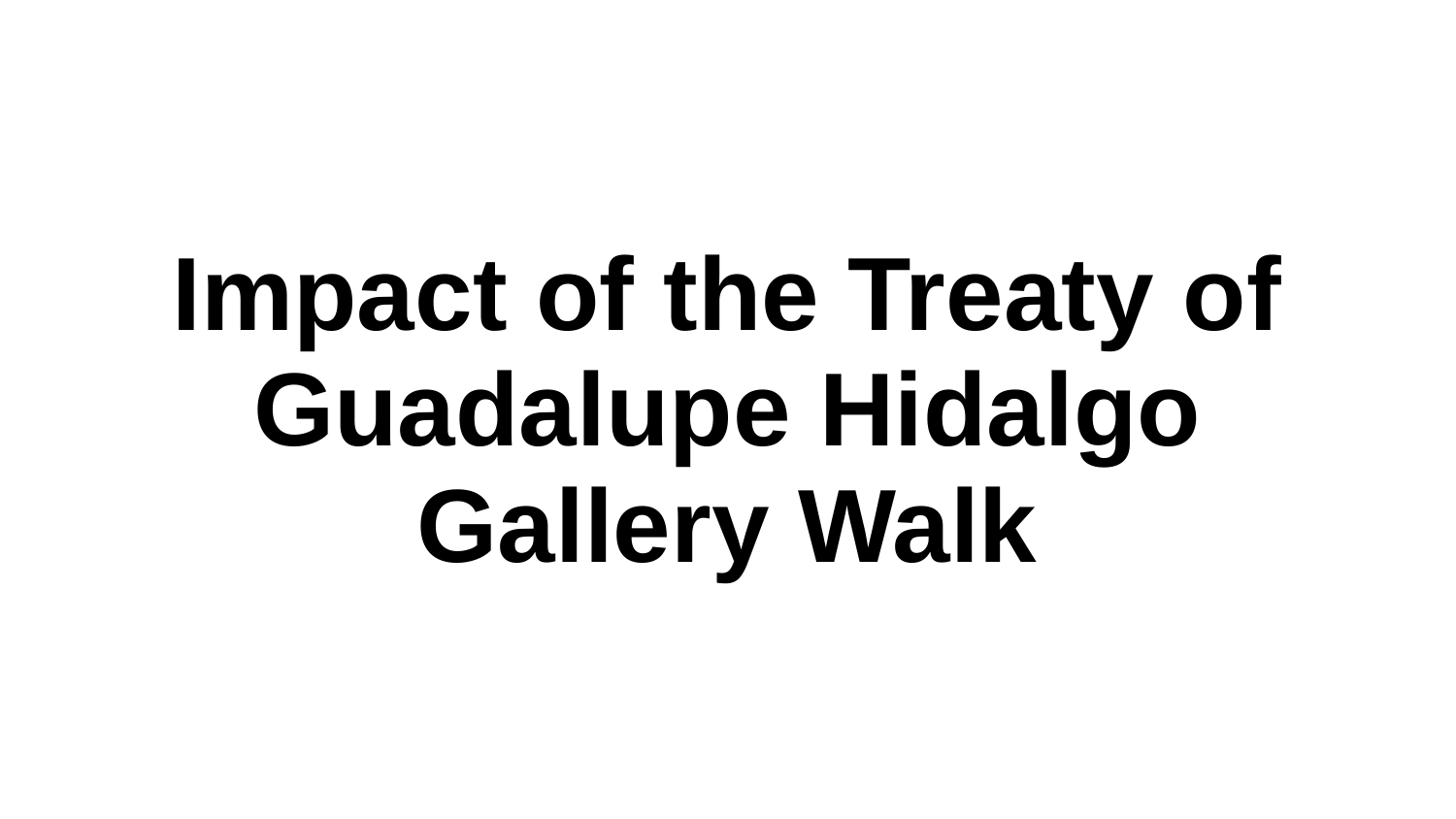

# Impact of the Treaty of Guadalupe Hidalgo
Gallery Walk